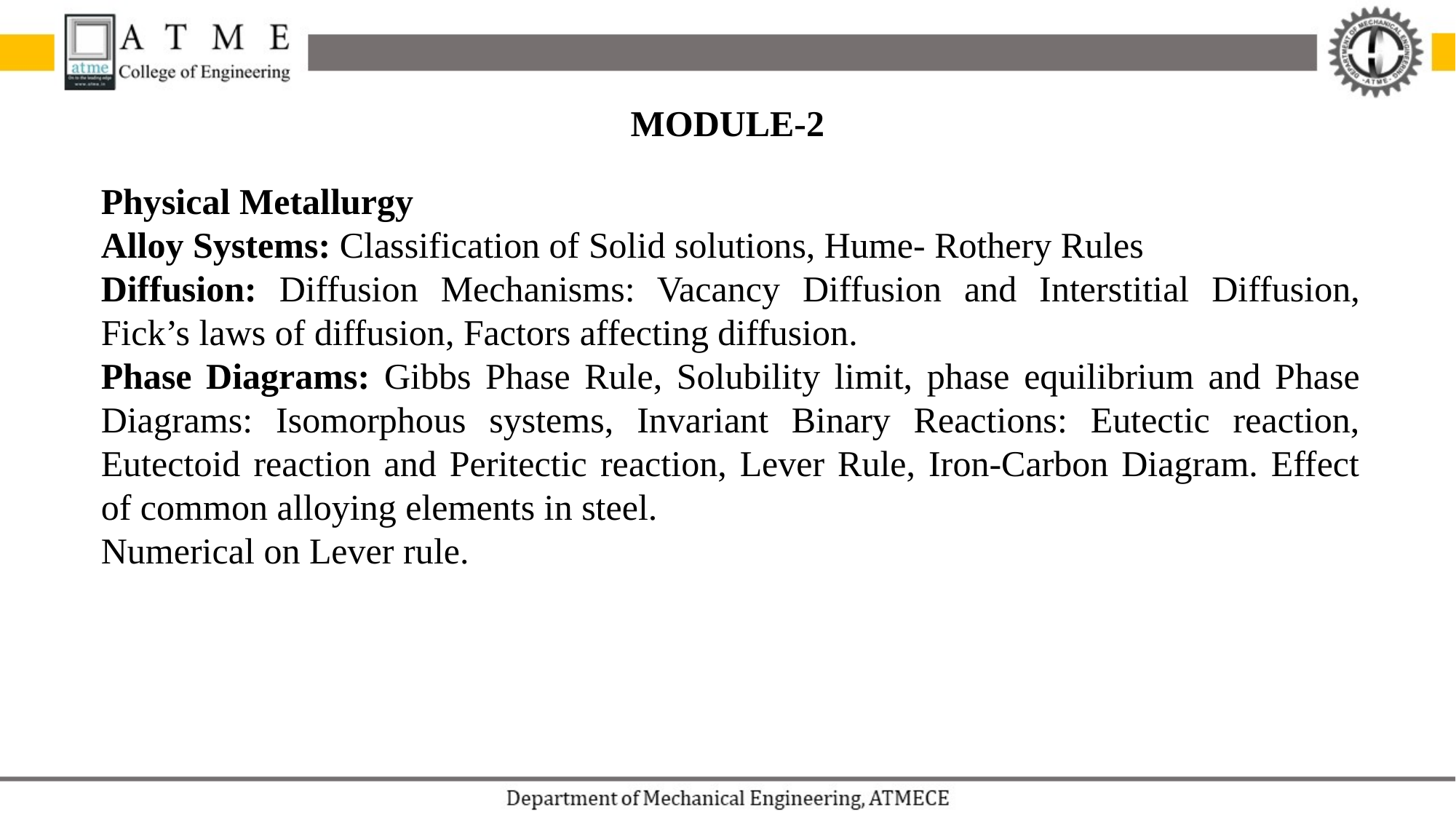

MODULE-2
Physical Metallurgy
Alloy Systems: Classification of Solid solutions, Hume- Rothery Rules
Diffusion: Diffusion Mechanisms: Vacancy Diffusion and Interstitial Diffusion, Fick’s laws of diffusion, Factors affecting diffusion.
Phase Diagrams: Gibbs Phase Rule, Solubility limit, phase equilibrium and Phase Diagrams: Isomorphous systems, Invariant Binary Reactions: Eutectic reaction, Eutectoid reaction and Peritectic reaction, Lever Rule, Iron-Carbon Diagram. Effect of common alloying elements in steel.
Numerical on Lever rule.